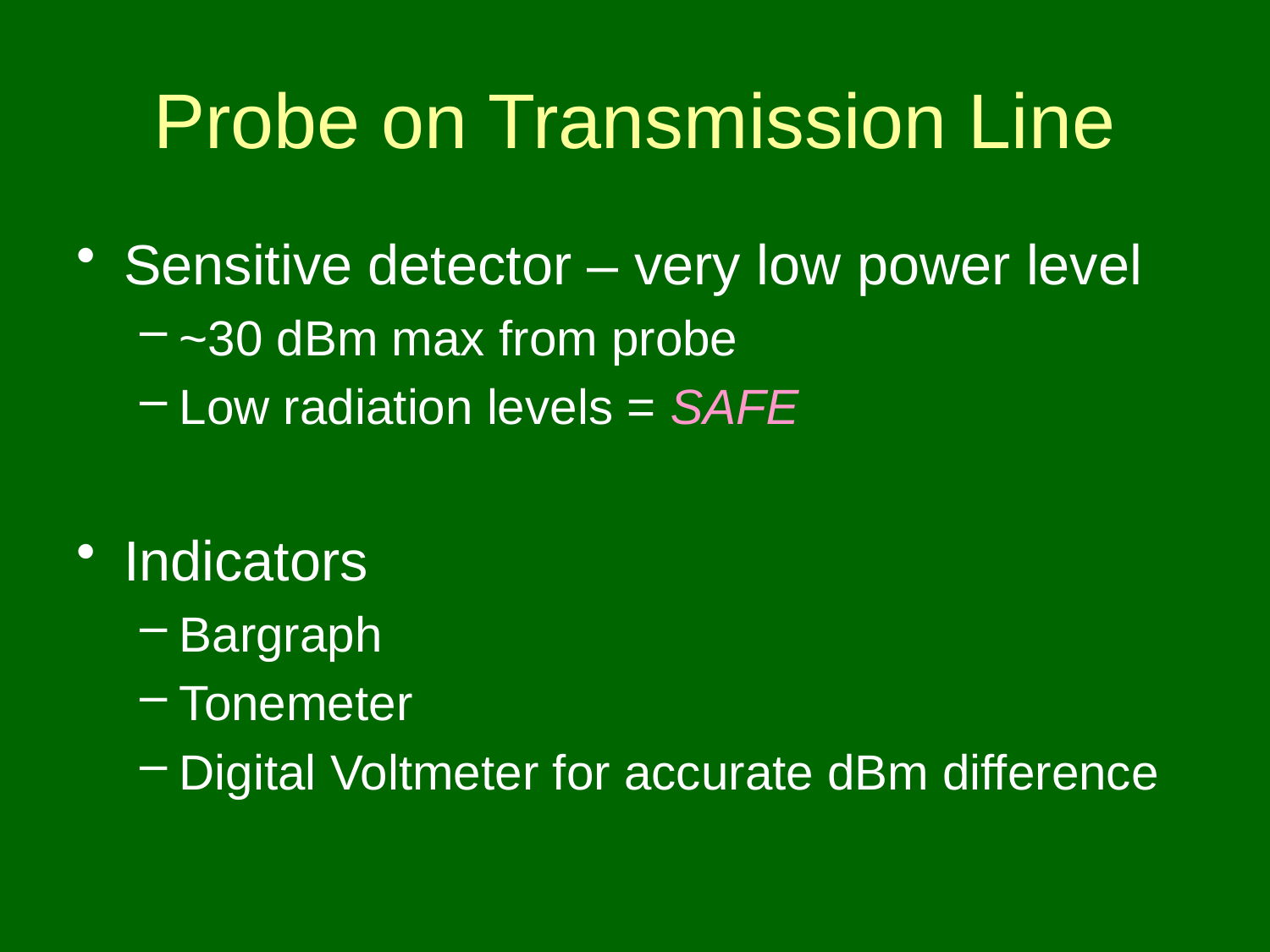

# Probe on Transmission Line
Sensitive detector – very low power level
~30 dBm max from probe
Low radiation levels = SAFE

Indicators
Bargraph
Tonemeter
Digital Voltmeter for accurate dBm difference